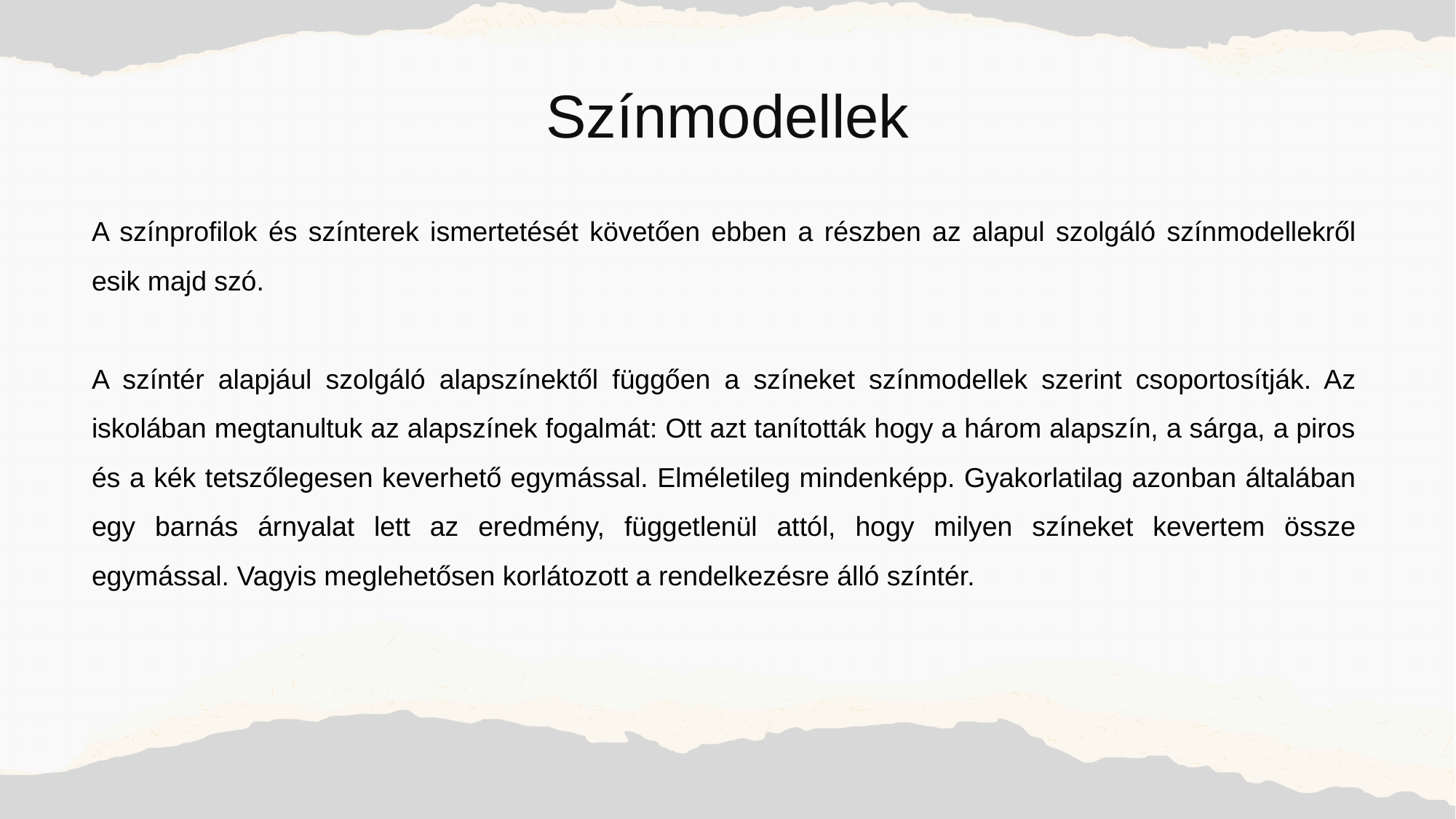

Színmodellek
A színprofilok és színterek ismertetését követően ebben a részben az alapul szolgáló színmodellekről esik majd szó.

A színtér alapjául szolgáló alapszínektől függően a színeket színmodellek szerint csoportosítják. Az iskolában megtanultuk az alapszínek fogalmát: Ott azt tanították hogy a három alapszín, a sárga, a piros és a kék tetszőlegesen keverhető egymással. Elméletileg mindenképp. Gyakorlatilag azonban általában egy barnás árnyalat lett az eredmény, függetlenül attól, hogy milyen színeket kevertem össze egymással. Vagyis meglehetősen korlátozott a rendelkezésre álló színtér.